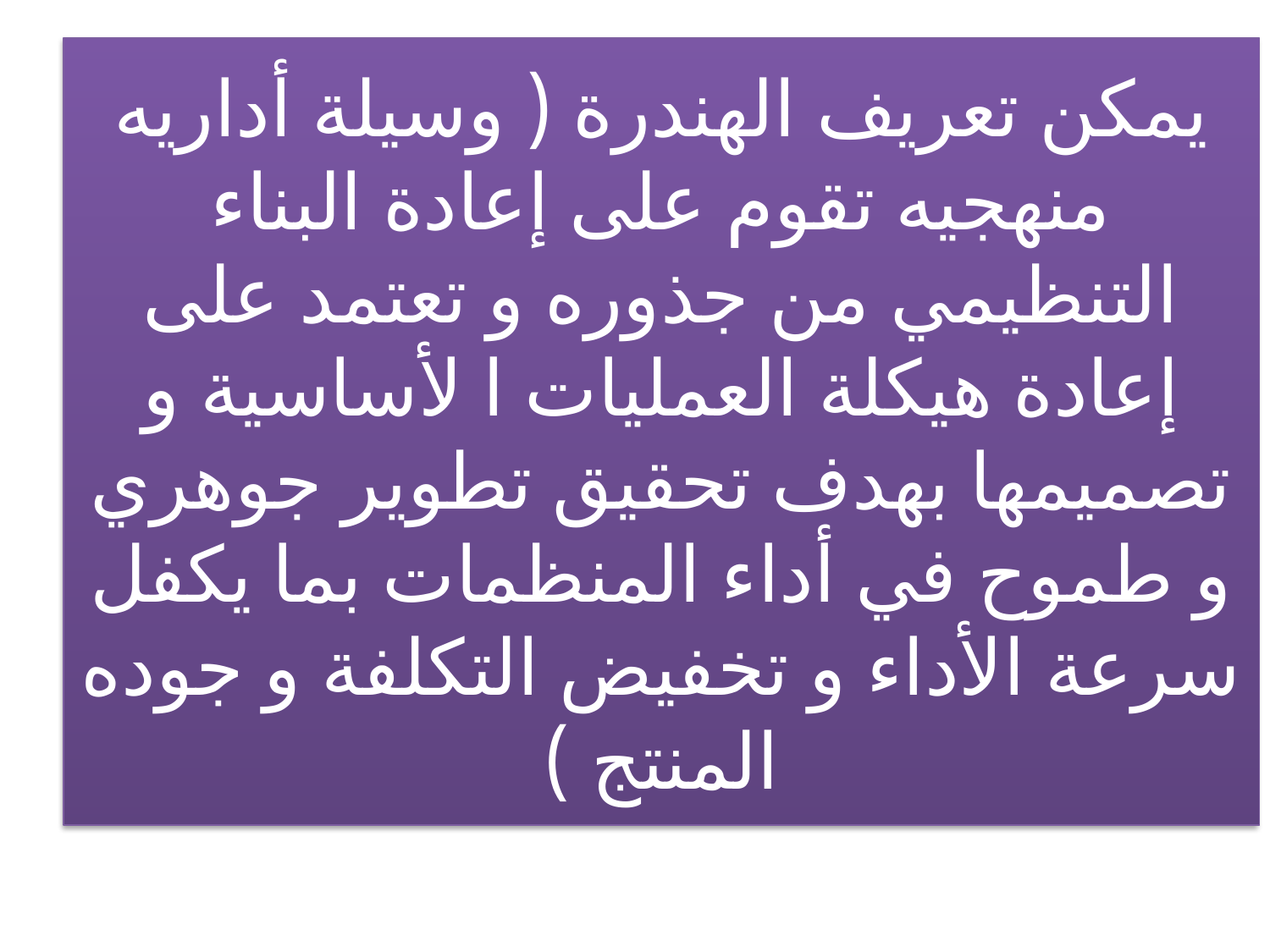

# يمكن تعريف الهندرة ( وسيلة أداريه منهجيه تقوم على إعادة البناء التنظيمي من جذوره و تعتمد على إعادة هيكلة العمليات ا لأساسية و تصميمها بهدف تحقيق تطوير جوهري و طموح في أداء المنظمات بما يكفل سرعة الأداء و تخفيض التكلفة و جوده المنتج )